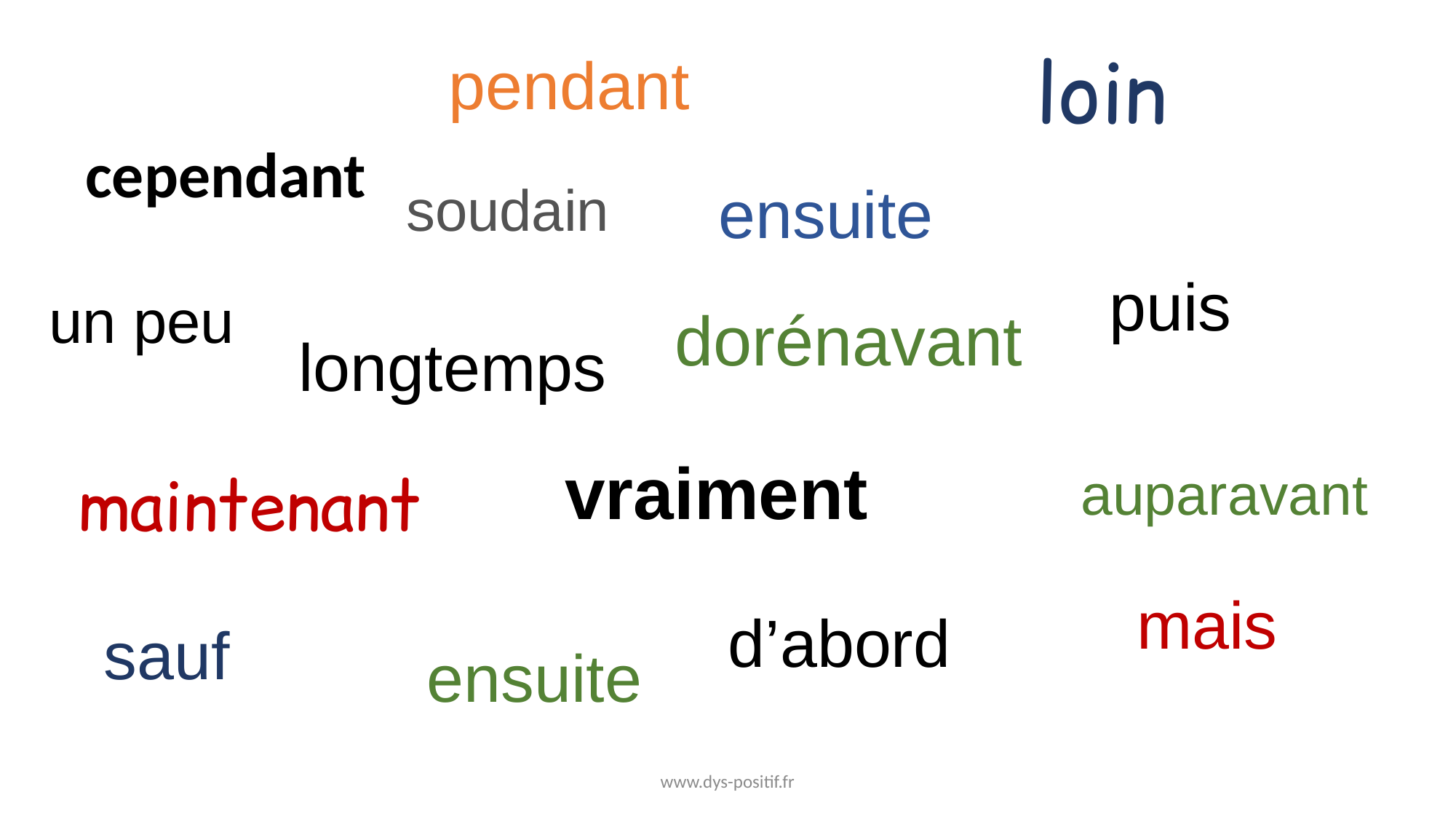

pendant
loin
cependant
ensuite
soudain
puis
un peu
dorénavant
longtemps
vraiment
auparavant
maintenant
mais
d’abord
sauf
ensuite
www.dys-positif.fr